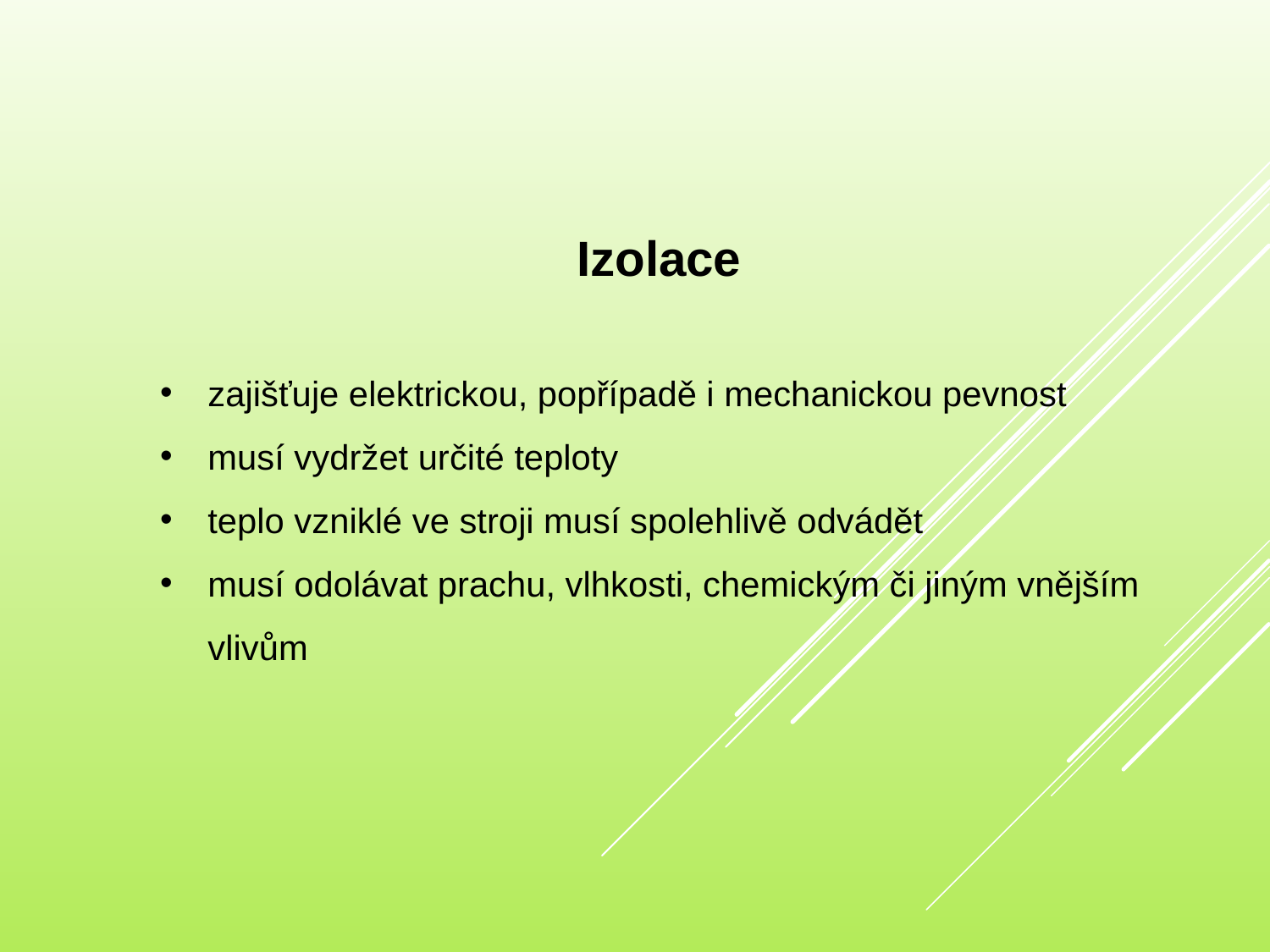

Izolace

zajišťuje elektrickou, popřípadě i mechanickou pevnost
musí vydržet určité teploty
teplo vzniklé ve stroji musí spolehlivě odvádět
musí odolávat prachu, vlhkosti, chemickým či jiným vnějším vlivům